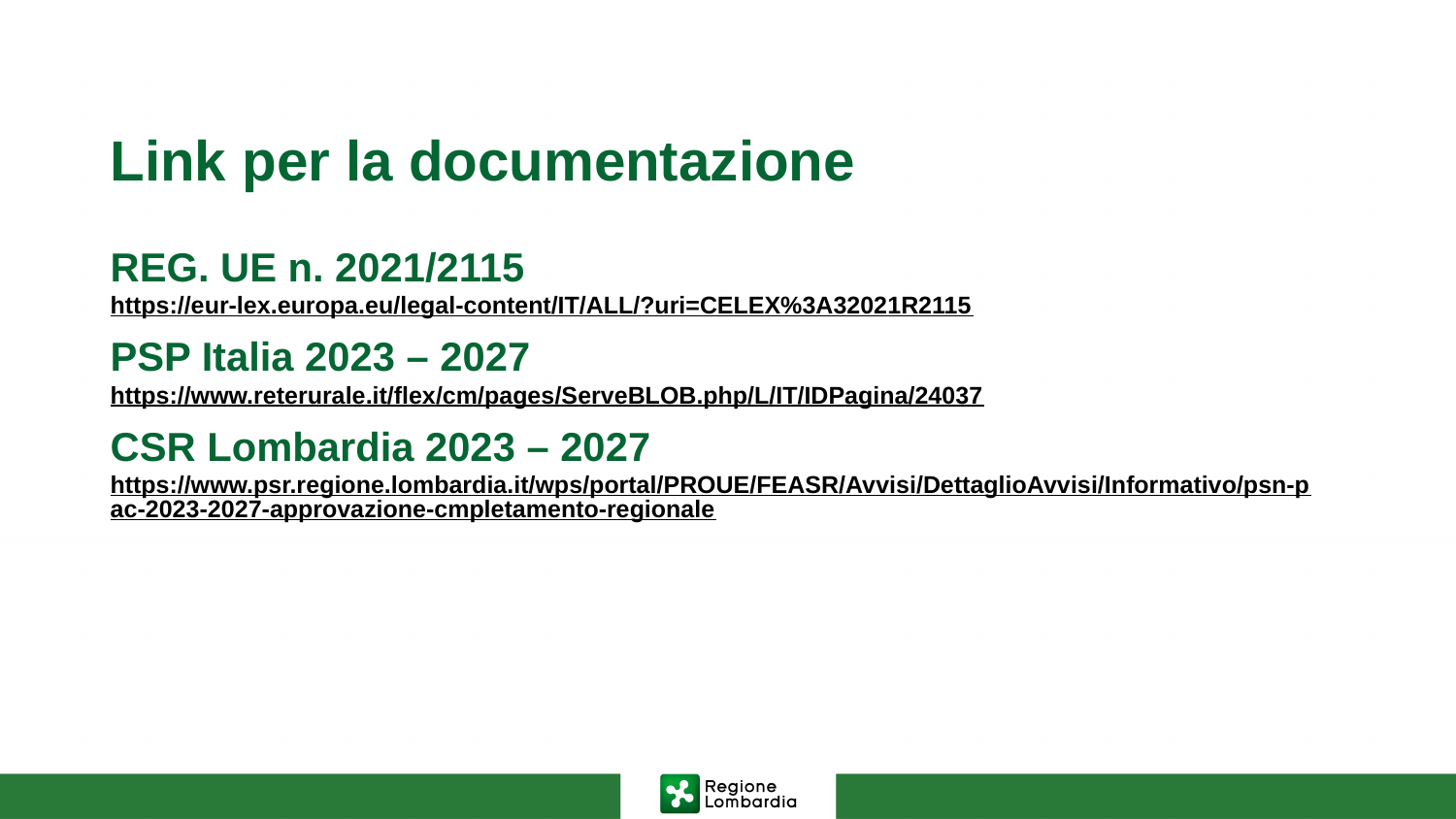

Link per la documentazione

REG. UE n. 2021/2115
https://eur-lex.europa.eu/legal-content/IT/ALL/?uri=CELEX%3A32021R2115
PSP Italia 2023 – 2027
https://www.reterurale.it/flex/cm/pages/ServeBLOB.php/L/IT/IDPagina/24037
CSR Lombardia 2023 – 2027
https://www.psr.regione.lombardia.it/wps/portal/PROUE/FEASR/Avvisi/DettaglioAvvisi/Informativo/psn-pac-2023-2027-approvazione-cmpletamento-regionale